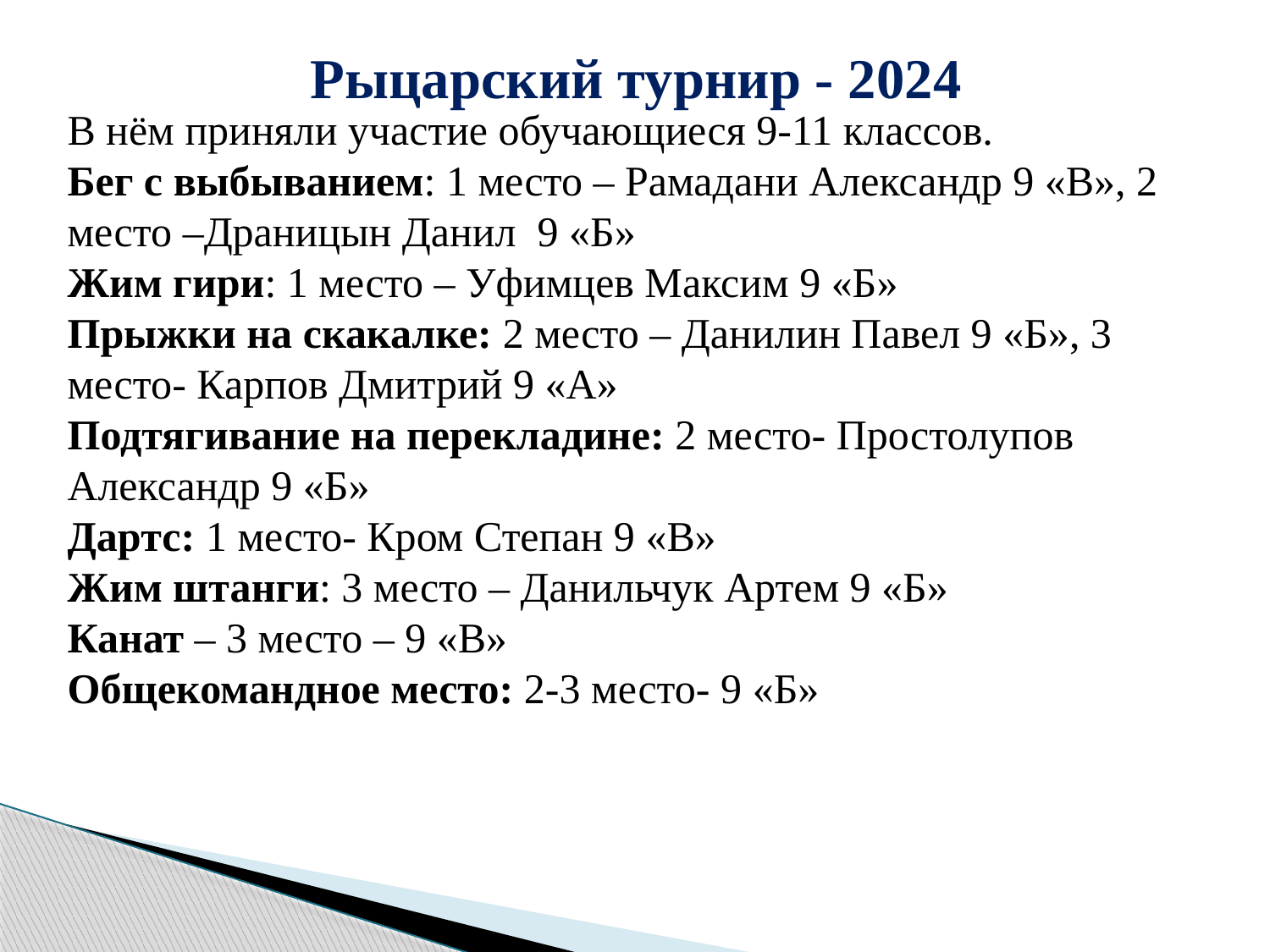

Рыцарский турнир - 2024
В нём приняли участие обучающиеся 9-11 классов.
Бег с выбыванием: 1 место – Рамадани Александр 9 «В», 2 место –Драницын Данил  9 «Б»
Жим гири: 1 место – Уфимцев Максим 9 «Б»
Прыжки на скакалке: 2 место – Данилин Павел 9 «Б», 3 место- Карпов Дмитрий 9 «А»
Подтягивание на перекладине: 2 место- Простолупов Александр 9 «Б»
Дартс: 1 место- Кром Степан 9 «В»
Жим штанги: 3 место – Данильчук Артем 9 «Б»
Канат – 3 место – 9 «В»
Общекомандное место: 2-3 место- 9 «Б»